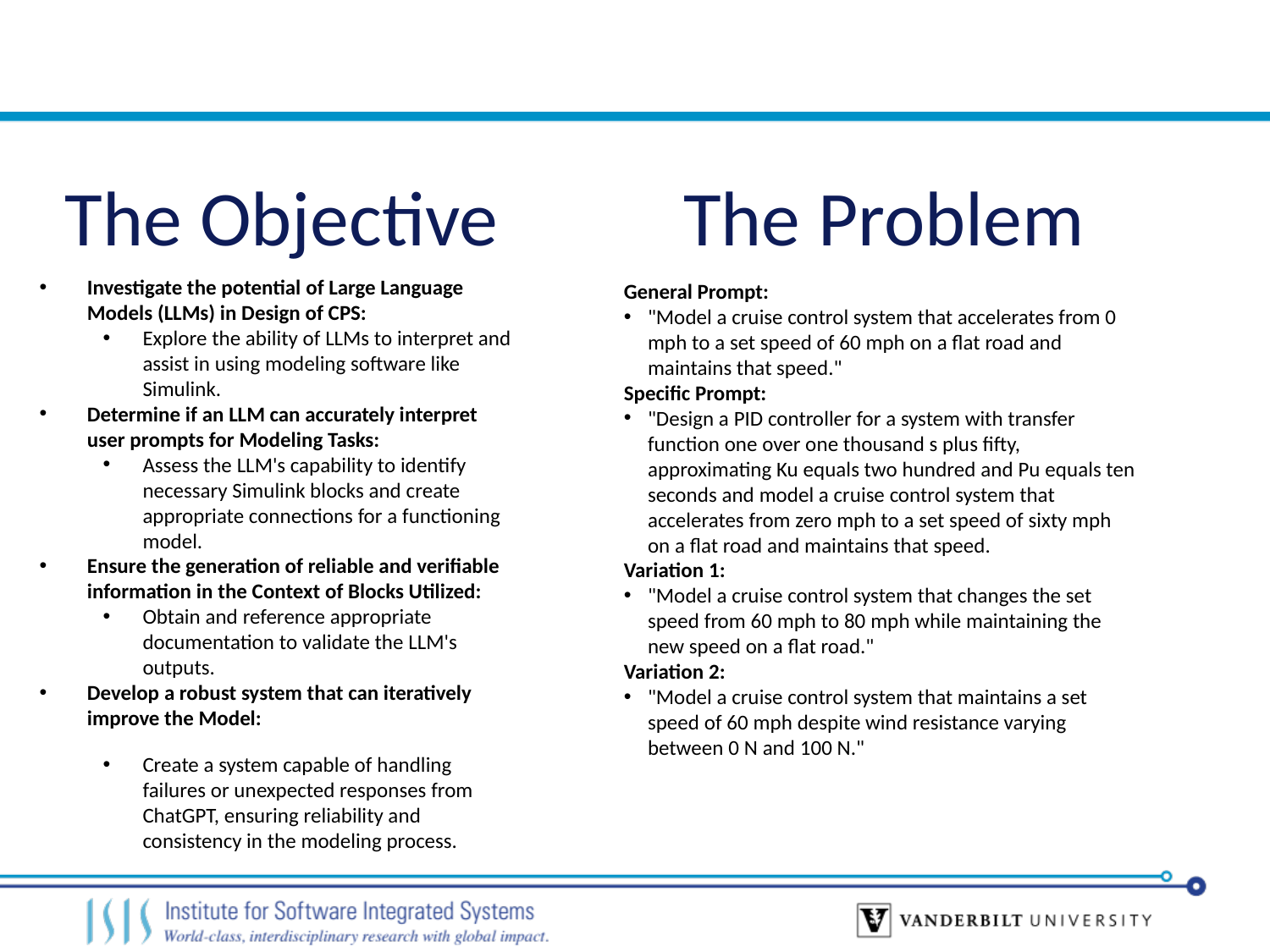

# The Objective
The Problem
Investigate the potential of Large Language Models (LLMs) in Design of CPS:
Explore the ability of LLMs to interpret and assist in using modeling software like Simulink.
Determine if an LLM can accurately interpret user prompts for Modeling Tasks:
Assess the LLM's capability to identify necessary Simulink blocks and create appropriate connections for a functioning model.
Ensure the generation of reliable and verifiable information in the Context of Blocks Utilized:
Obtain and reference appropriate documentation to validate the LLM's outputs.
Develop a robust system that can iteratively improve the Model:
Create a system capable of handling failures or unexpected responses from ChatGPT, ensuring reliability and consistency in the modeling process.

General Prompt:
"Model a cruise control system that accelerates from 0 mph to a set speed of 60 mph on a flat road and maintains that speed."
Specific Prompt:
"Design a PID controller for a system with transfer function one over one thousand s plus fifty, approximating Ku equals two hundred and Pu equals ten seconds and model a cruise control system that accelerates from zero mph to a set speed of sixty mph on a flat road and maintains that speed.
Variation 1:
"Model a cruise control system that changes the set speed from 60 mph to 80 mph while maintaining the new speed on a flat road."
Variation 2:
"Model a cruise control system that maintains a set speed of 60 mph despite wind resistance varying between 0 N and 100 N."